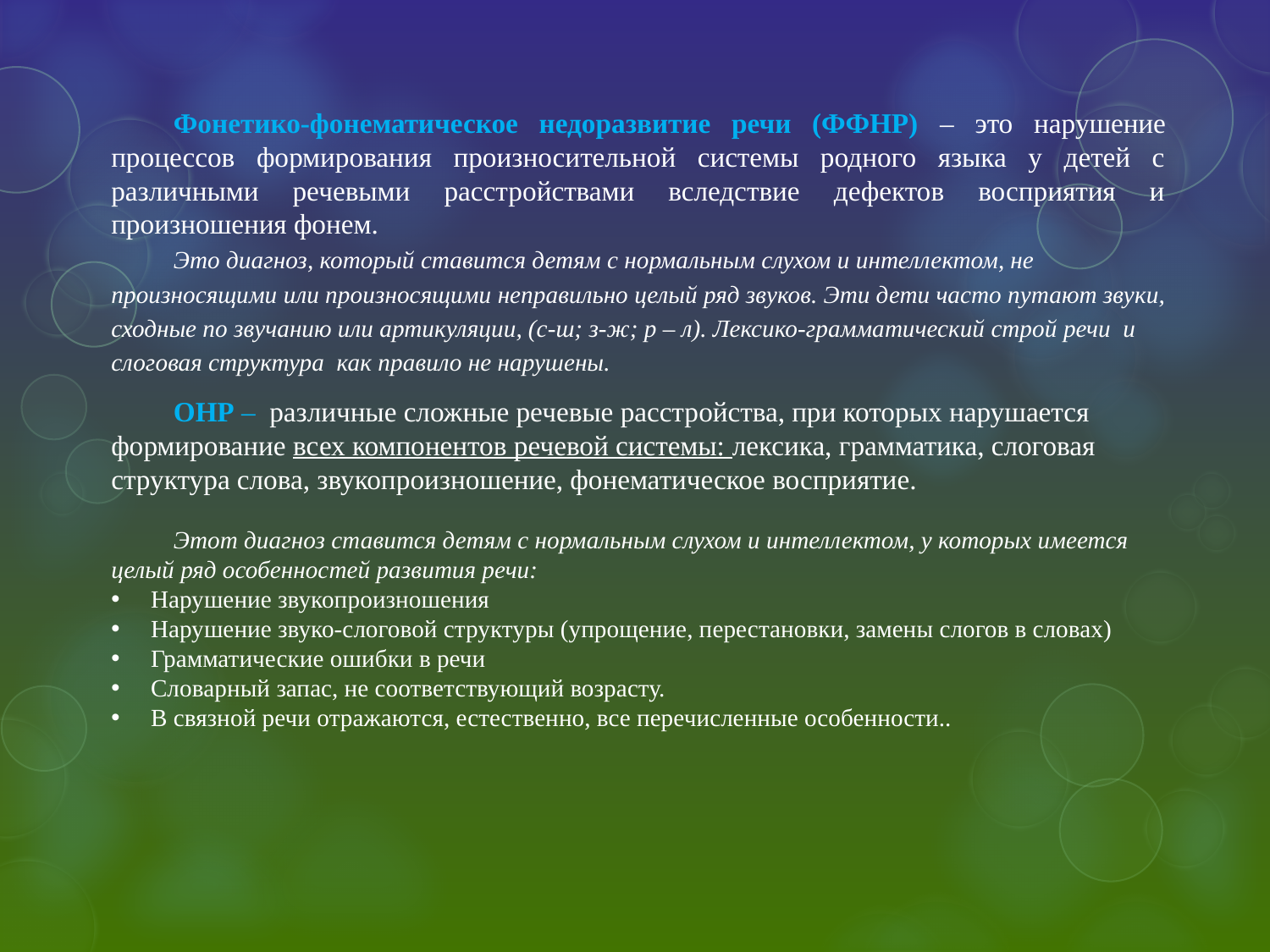

Фонетико-фонематическое недоразвитие речи (ФФНР) – это нарушение процессов формирования произносительной системы родного языка у детей с различными речевыми расстройствами вследствие дефектов восприятия и произношения фонем.
Это диагноз, который ставится детям с нормальным слухом и интеллектом, не произносящими или произносящими неправильно целый ряд звуков. Эти дети часто путают звуки, сходные по звучанию или артикуляции, (с-ш; з-ж; р – л). Лексико-грамматический строй речи  и слоговая структура  как правило не нарушены.
ОНР –  различные сложные речевые расстройства, при которых нарушается формирование всех компонентов речевой системы: лексика, грамматика, слоговая структура слова, звукопроизношение, фонематическое восприятие.

Этот диагноз ставится детям с нормальным слухом и интеллектом, у которых имеется целый ряд особенностей развития речи:
Нарушение звукопроизношения
Нарушение звуко-слоговой структуры (упрощение, перестановки, замены слогов в словах)
Грамматические ошибки в речи
Словарный запас, не соответствующий возрасту.
В связной речи отражаются, естественно, все перечисленные особенности..